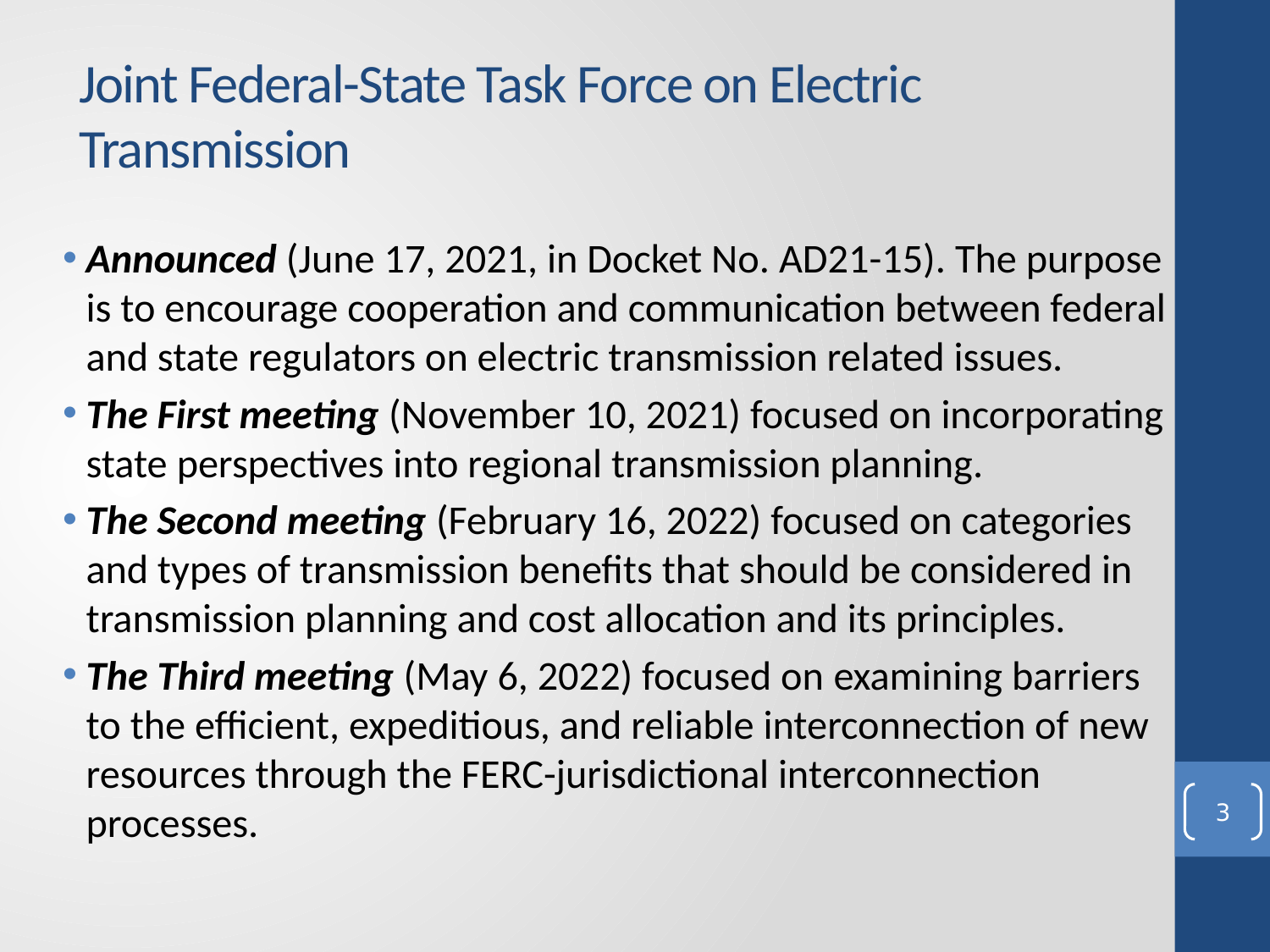

# Joint Federal-State Task Force on Electric Transmission
Announced (June 17, 2021, in Docket No. AD21-15). The purpose is to encourage cooperation and communication between federal and state regulators on electric transmission related issues.
The First meeting (November 10, 2021) focused on incorporating state perspectives into regional transmission planning.
The Second meeting (February 16, 2022) focused on categories and types of transmission benefits that should be considered in transmission planning and cost allocation and its principles.
The Third meeting (May 6, 2022) focused on examining barriers to the efficient, expeditious, and reliable interconnection of new resources through the FERC-jurisdictional interconnection processes.

3